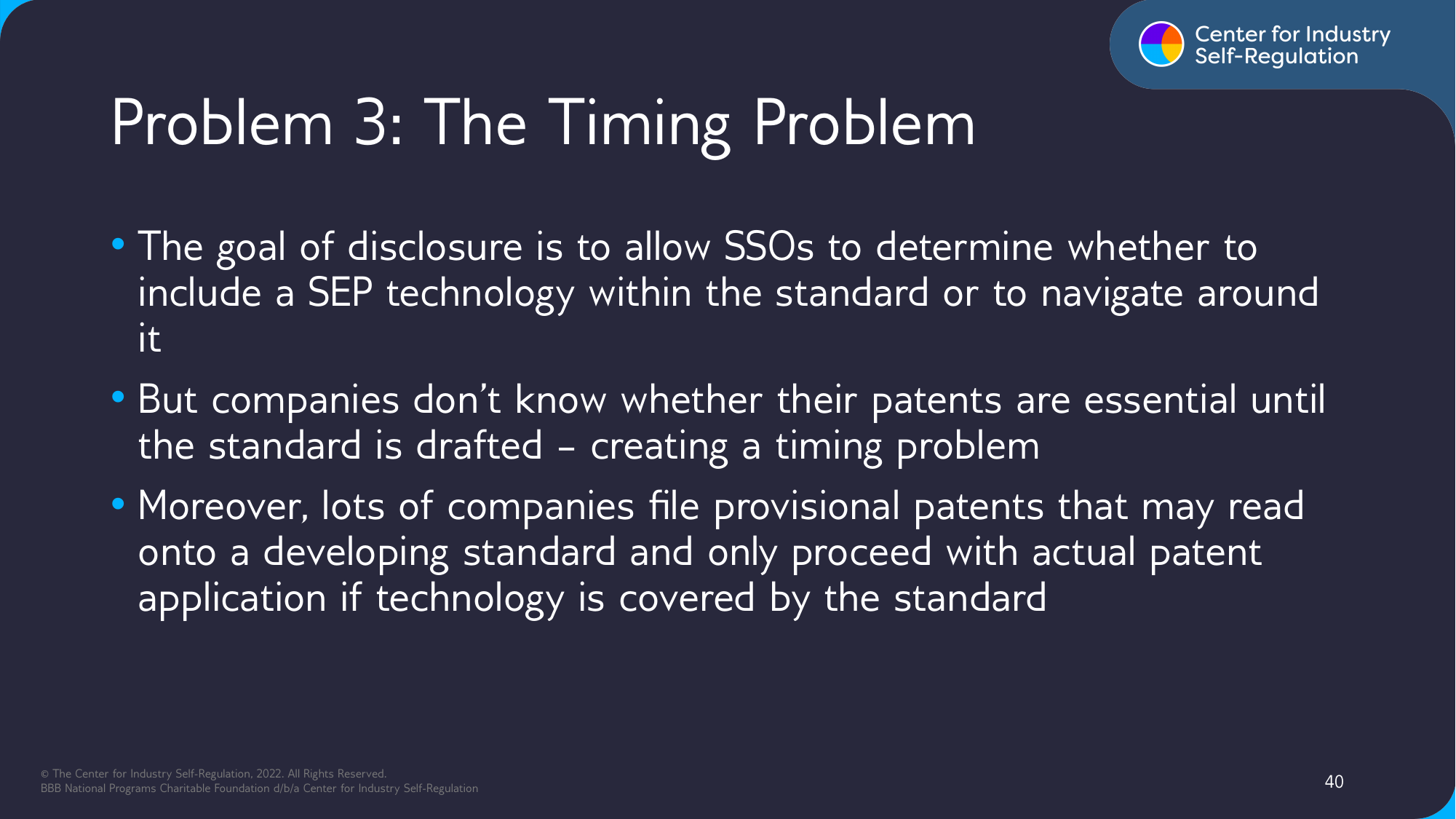

# Problem 3: The Timing Problem​
The goal of disclosure is to allow SSOs to determine whether to include a SEP technology within the standard or to navigate around it​
But companies don’t know whether their patents are essential until the standard is drafted – creating a timing problem​
Moreover, lots of companies file provisional patents that may read onto a developing standard and only proceed with actual patent application if technology is covered by the standard​
40